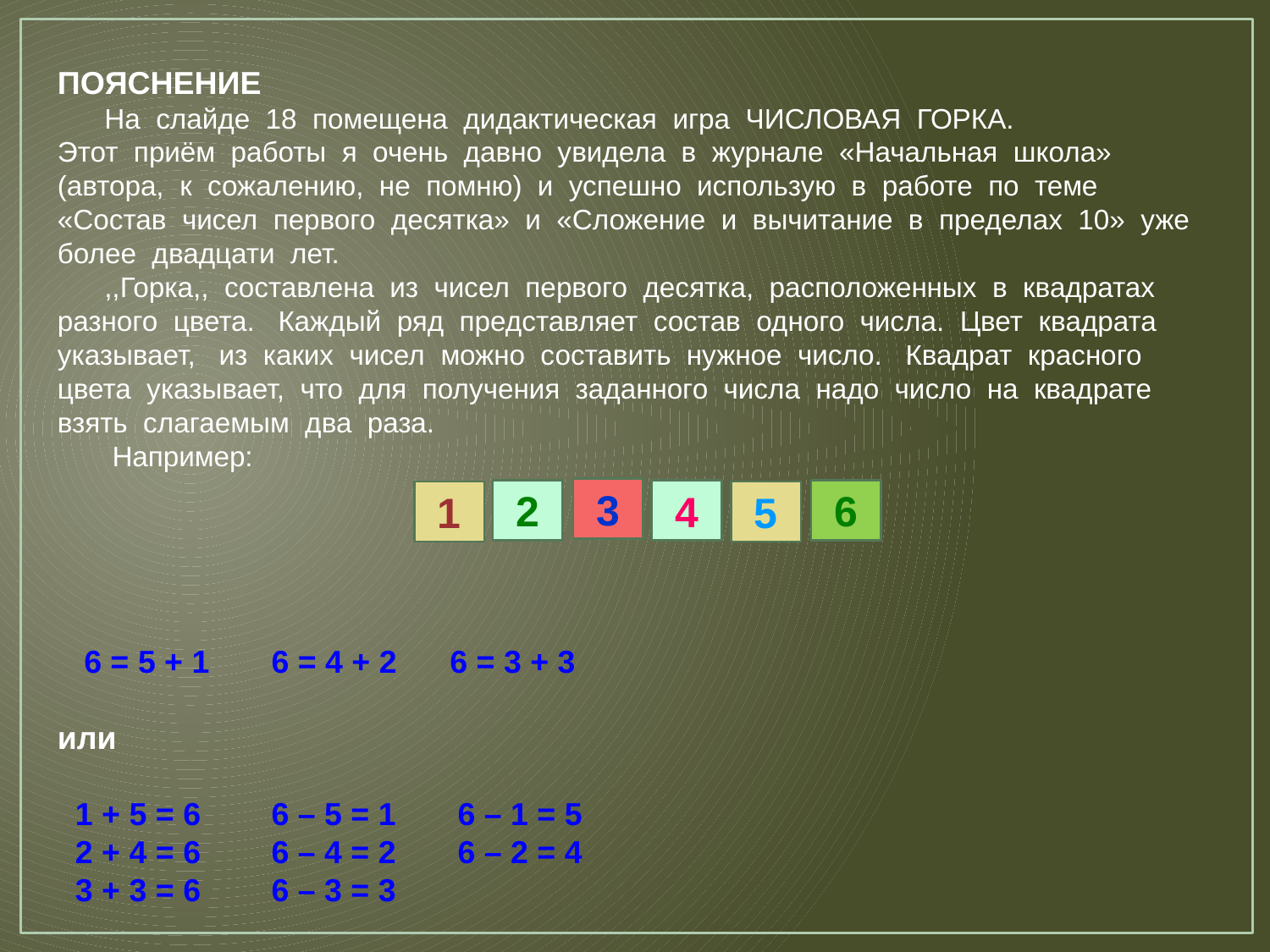

ПОЯСНЕНИЕ
      На  слайде  18  помещена  дидактическая  игра  ЧИСЛОВАЯ  ГОРКА.
Этот  приём  работы  я  очень  давно  увидела  в  журнале  «Начальная  школа»   (автора,  к  сожалению,  не  помню)  и  успешно  использую  в  работе  по  теме  «Состав  чисел  первого  десятка»  и  «Сложение  и  вычитание  в  пределах  10»  уже  более  двадцати  лет.
      ,,Горка,,  составлена  из  чисел  первого  десятка,  расположенных  в  квадратах  разного  цвета.   Каждый  ряд  представляет  состав  одного  числа.  Цвет  квадрата  указывает,   из  каких  чисел  можно  составить  нужное  число.   Квадрат  красного  цвета  указывает,  что  для  получения  заданного  числа  надо  число  на  квадрате  взять  слагаемым  два  раза.
       Например:

   6 = 5 + 1       6 = 4 + 2      6 = 3 + 3

или

  1 + 5 = 6        6 – 5 = 1       6 – 1 = 5
  2 + 4 = 6        6 – 4 = 2       6 – 2 = 4
  3 + 3 = 6        6 – 3 = 3

3
2
6
4
1
5